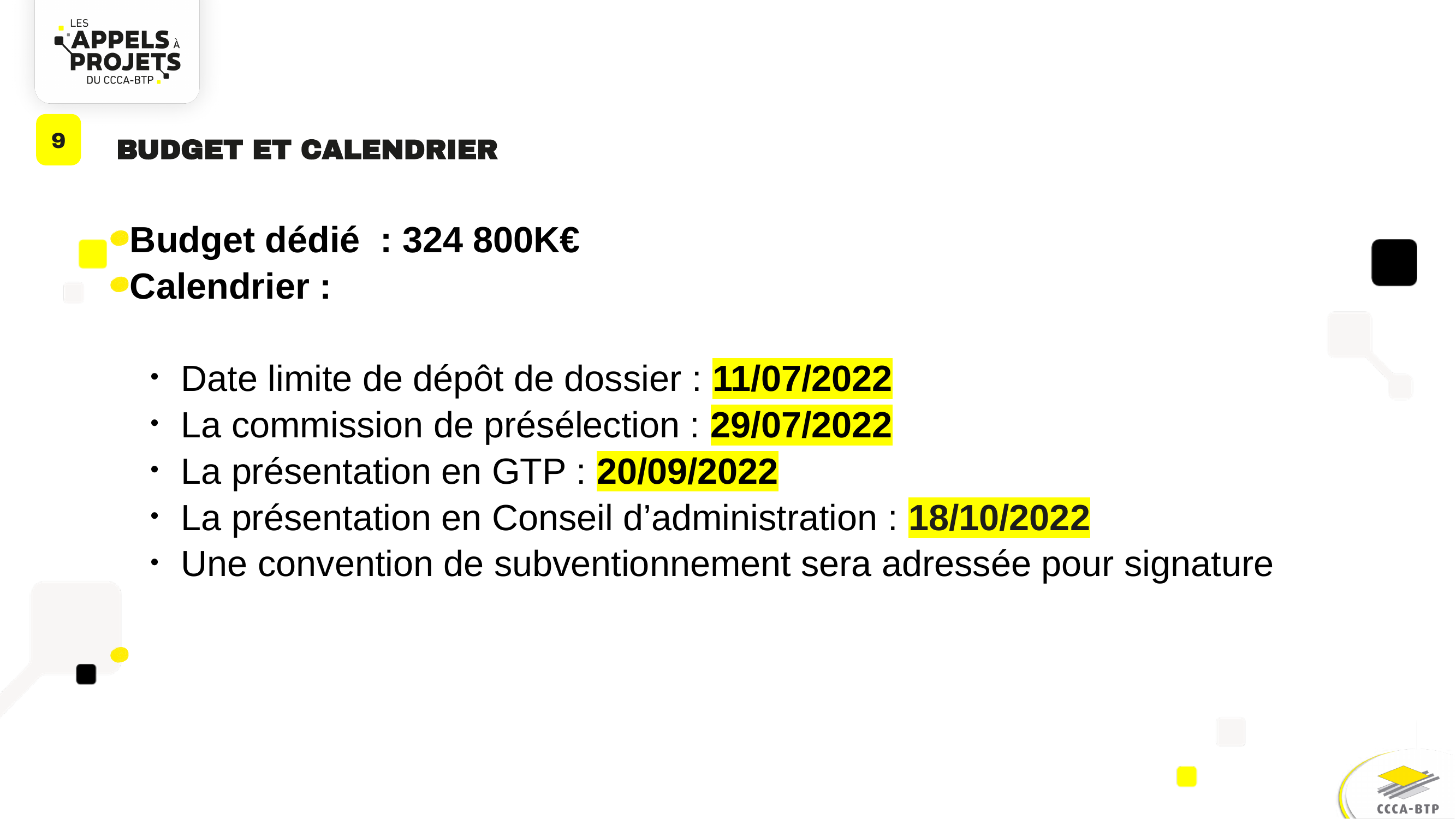

9
BUDGET ET CALENDRIER

Budget dédié  : 324 800K€
Calendrier :

Date limite de dépôt de dossier : 11/07/2022
La commission de présélection : 29/07/2022
La présentation en GTP : 20/09/2022
La présentation en Conseil d’administration : 18/10/2022
Une convention de subventionnement sera adressée pour signature